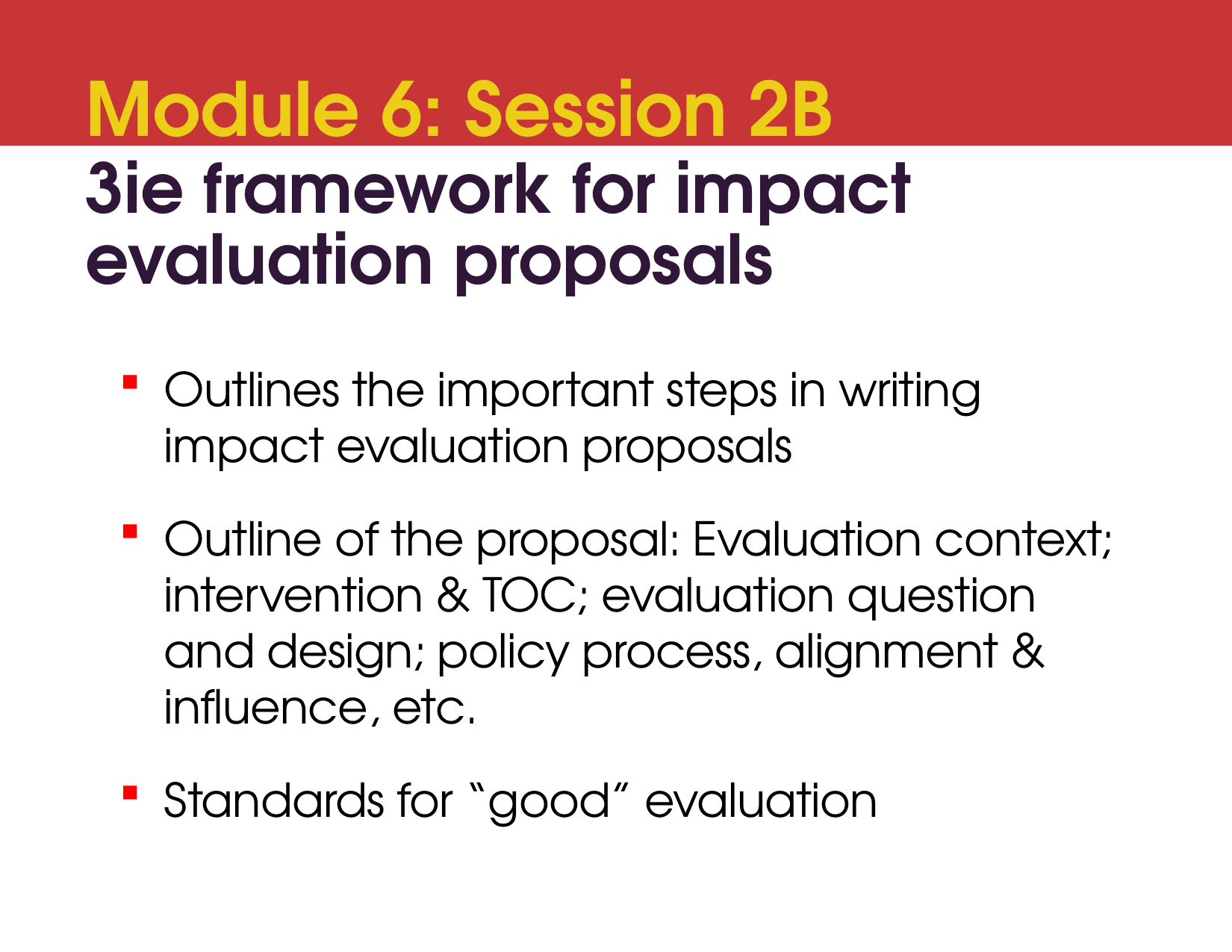

# Module 6: Session 2B
3ie framework for impact evaluation proposals
Outlines the important steps in writing impact evaluation proposals
Outline of the proposal: Evaluation context; intervention & TOC; evaluation question and design; policy process, alignment & influence, etc.
Standards for “good” evaluation